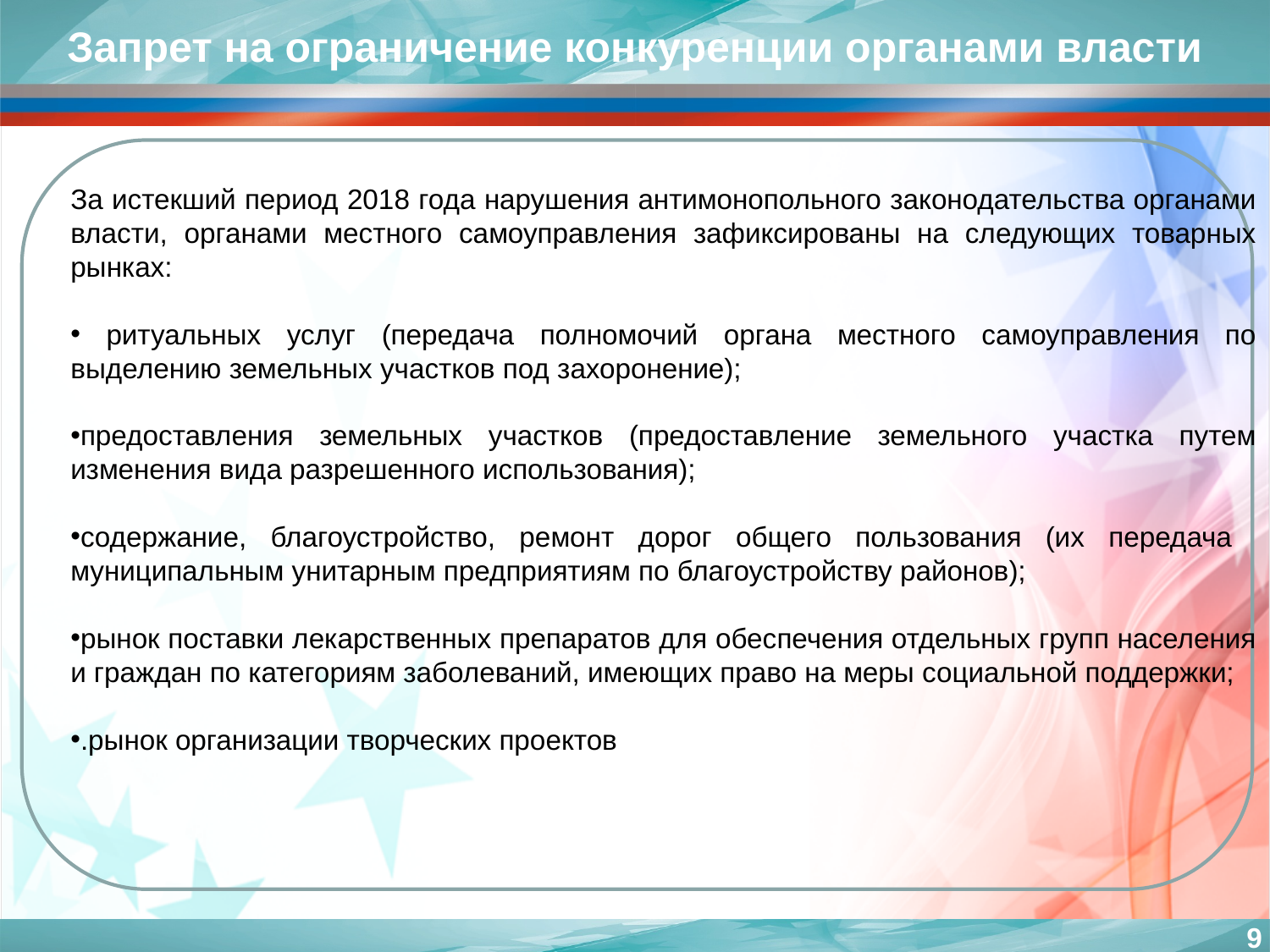

Запрет на ограничение конкуренции органами власти

За истекший период 2018 года нарушения антимонопольного законодательства органами власти, органами местного самоуправления зафиксированы на следующих товарных рынках:

 ритуальных услуг (передача полномочий органа местного самоуправления по выделению земельных участков под захоронение);

предоставления земельных участков (предоставление земельного участка путем изменения вида разрешенного использования);

содержание, благоустройство, ремонт дорог общего пользования (их передача  муниципальным унитарным предприятиям по благоустройству районов);

рынок поставки лекарственных препаратов для обеспечения отдельных групп населения и граждан по категориям заболеваний, имеющих право на меры социальной поддержки;

.рынок организации творческих проектов

9